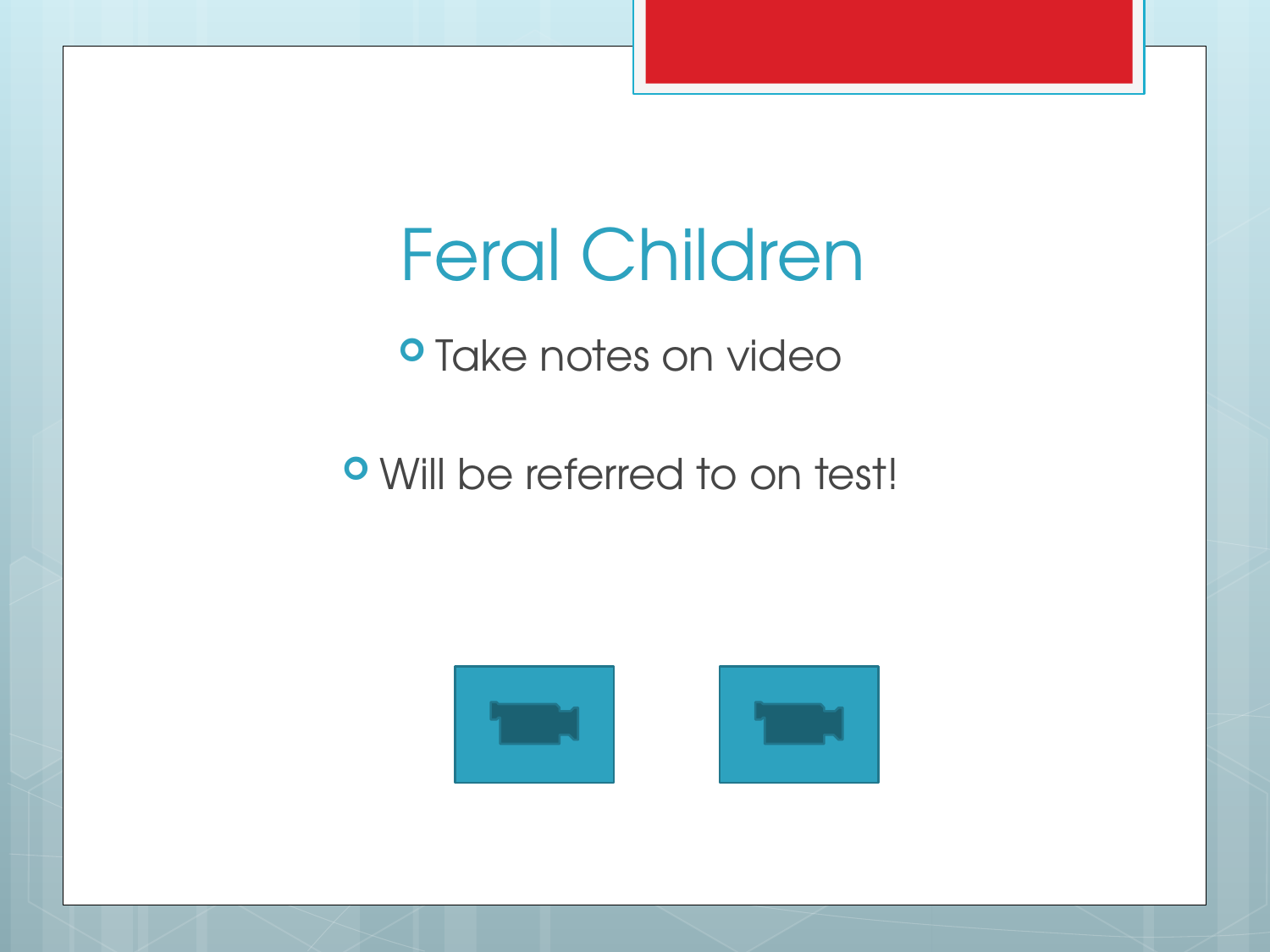

# Feral Children
Take notes on video

Will be referred to on test!